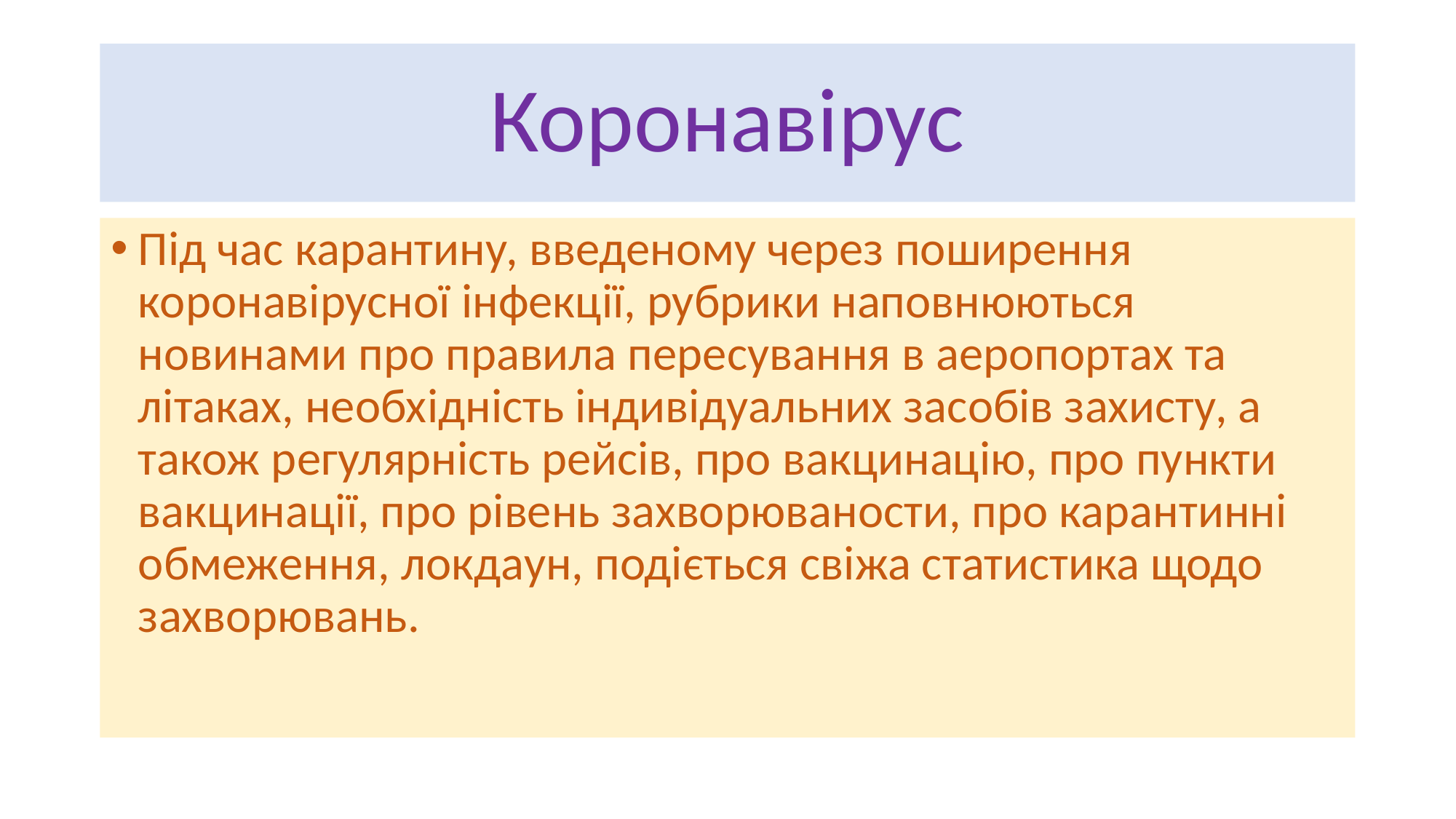

# Коронавірус
Під час карантину, введеному через поширення коронавірусної інфекції, рубрики наповнюються новинами про правила пересування в аеропортах та літаках, необхідність індивідуальних засобів захисту, а також регулярність рейсів, про вакцинацію, про пункти вакцинації, про рівень захворюваности, про карантинні обмеження, локдаун, подіється свіжа статистика щодо захворювань.